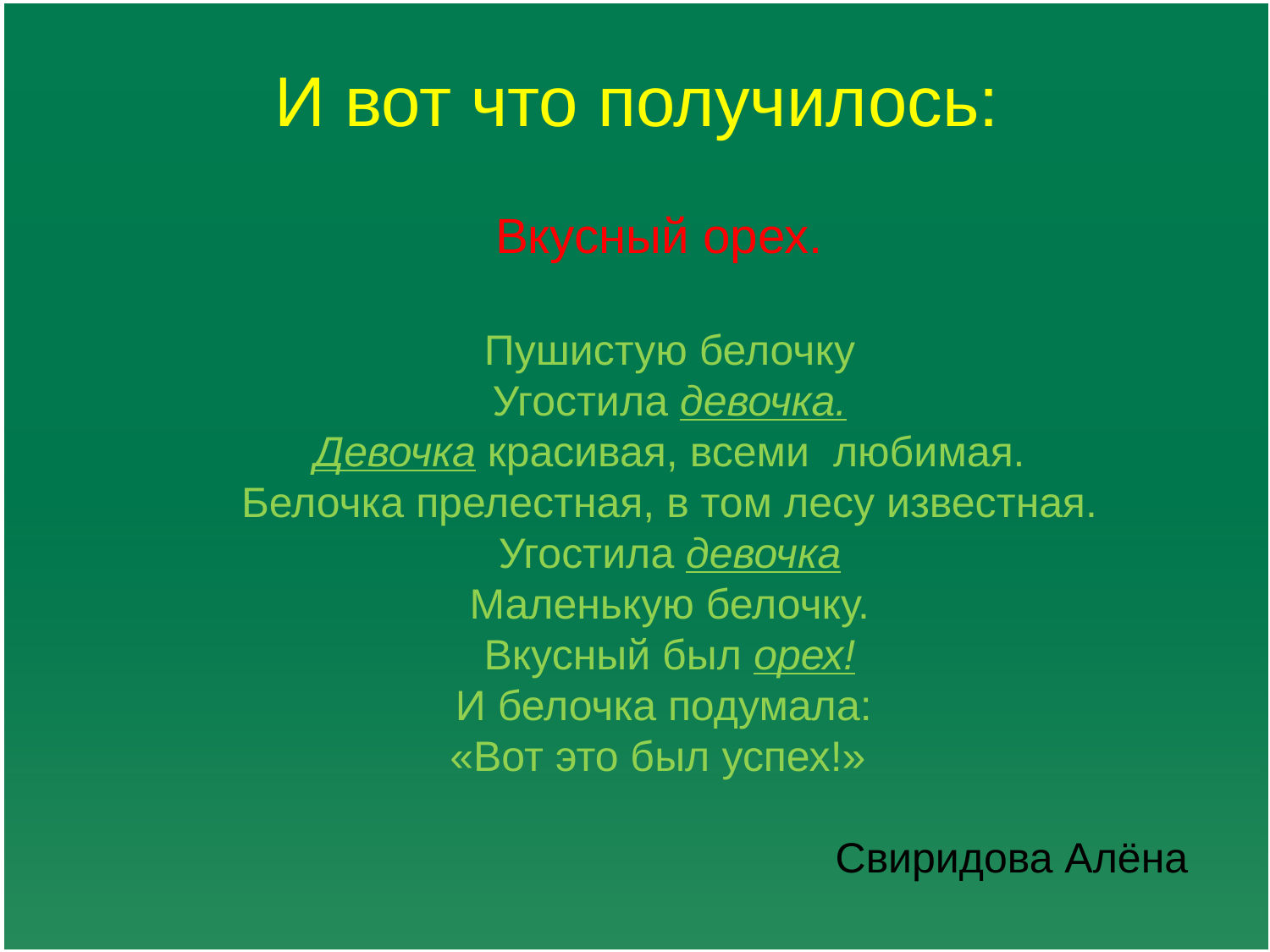

И вот что получилось:
                         Вкусный орех.

Пушистую белочку
Угостила девочка.
Девочка красивая, всеми  любимая.
Белочка прелестная, в том лесу известная.
Угостила девочка
Маленькую белочку.
Вкусный был орех!
И белочка подумала:
«Вот это был успех!»

   Свиридова Алёна